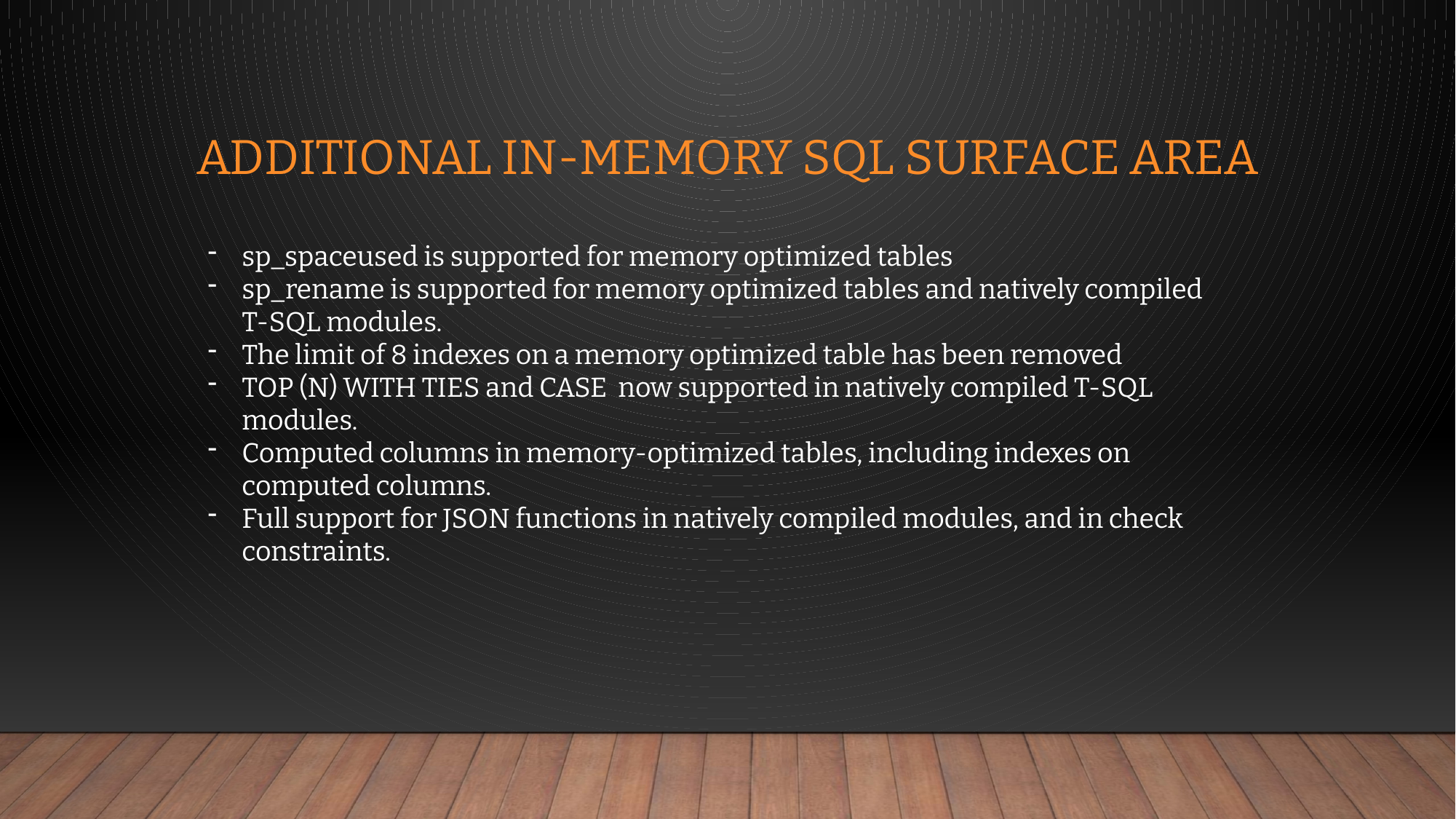

# Additional in-memory SQL Surface Area
sp_spaceused is supported for memory optimized tables
sp_rename is supported for memory optimized tables and natively compiled T-SQL modules.
The limit of 8 indexes on a memory optimized table has been removed
TOP (N) WITH TIES and CASE  now supported in natively compiled T-SQL modules.
Computed columns in memory-optimized tables, including indexes on computed columns.
Full support for JSON functions in natively compiled modules, and in check constraints.